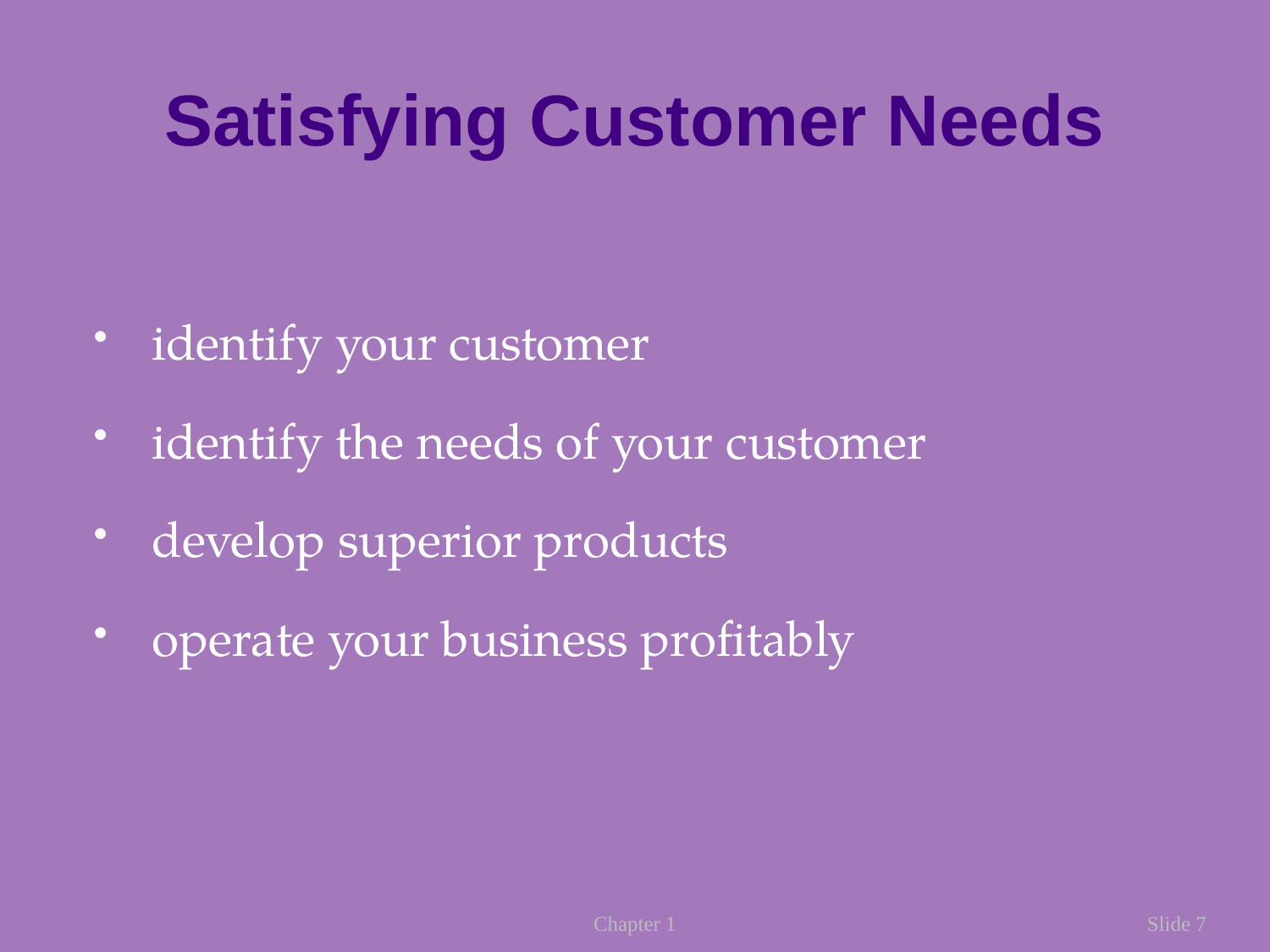

# Satisfying Customer Needs
identify your customer
identify the needs of your customer
develop superior products
operate your business profitably
Chapter 1
Slide 7